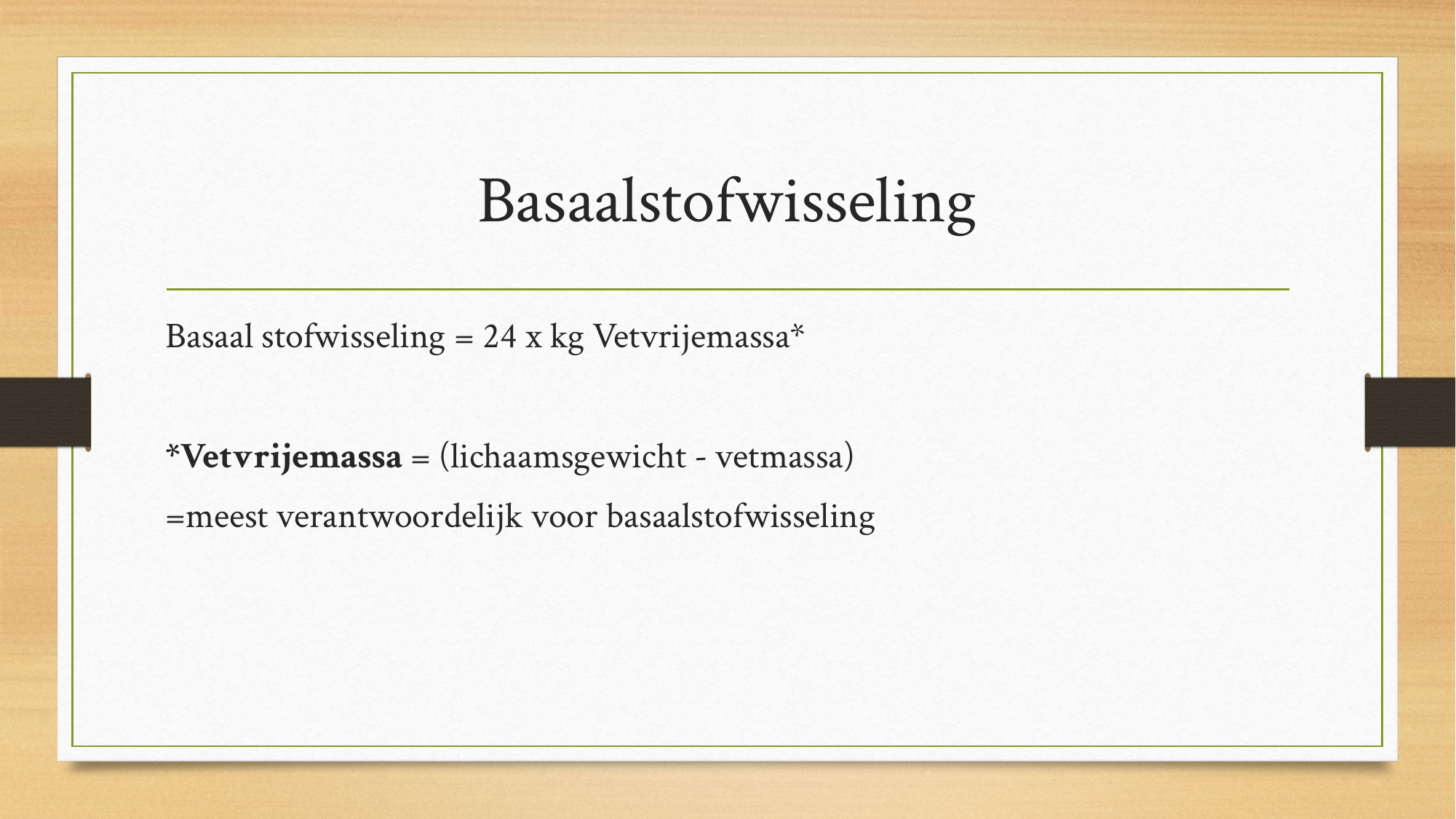

# Basaalstofwisseling
Basaal stofwisseling = 24 x kg Vetvrijemassa*

*Vetvrijemassa = (lichaamsgewicht - vetmassa)
=meest verantwoordelijk voor basaalstofwisseling